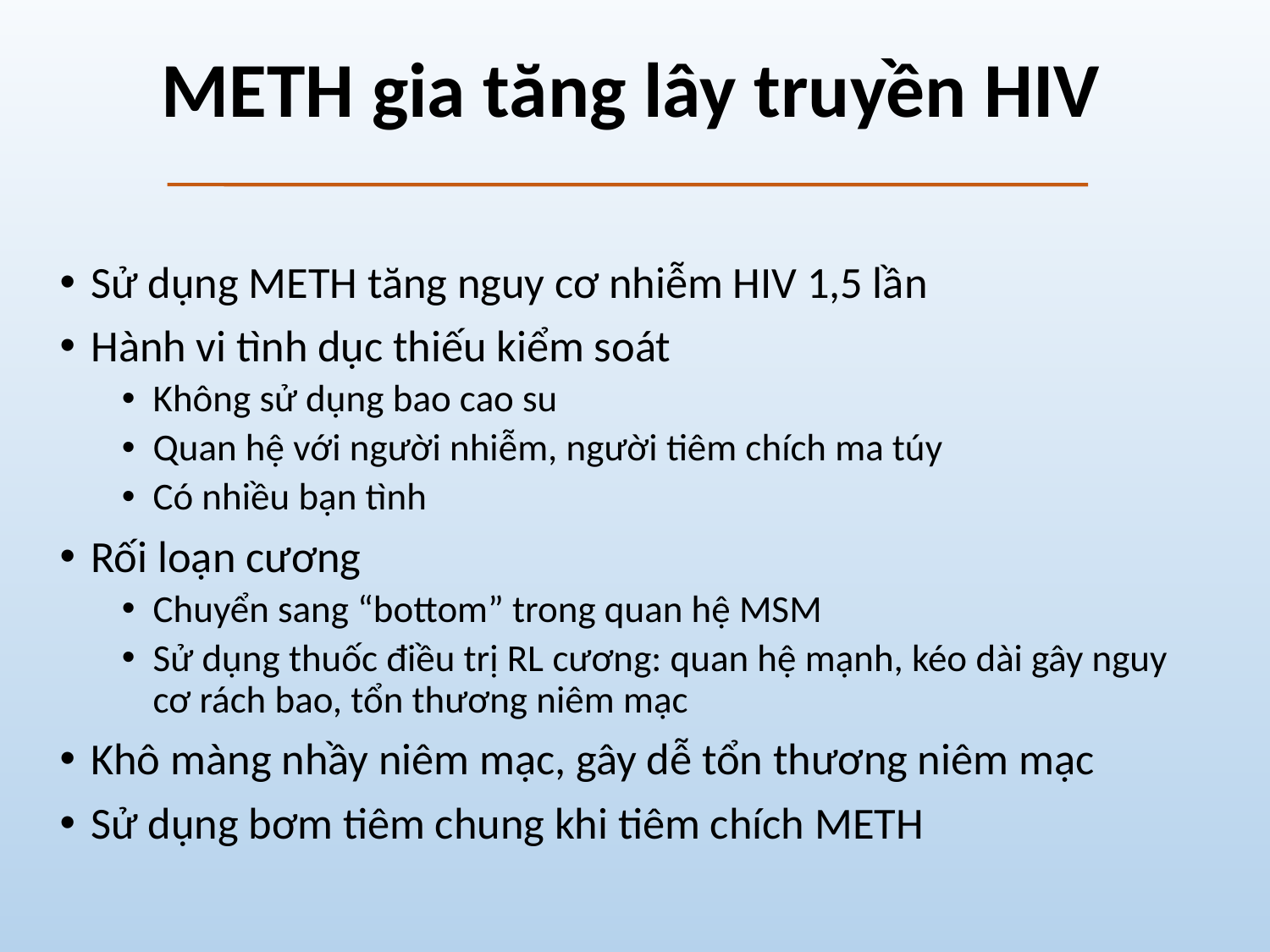

# METH gia tăng lây truyền HIV
Sử dụng METH tăng nguy cơ nhiễm HIV 1,5 lần
Hành vi tình dục thiếu kiểm soát
Không sử dụng bao cao su
Quan hệ với người nhiễm, người tiêm chích ma túy
Có nhiều bạn tình
Rối loạn cương
Chuyển sang “bottom” trong quan hệ MSM
Sử dụng thuốc điều trị RL cương: quan hệ mạnh, kéo dài gây nguy cơ rách bao, tổn thương niêm mạc
Khô màng nhầy niêm mạc, gây dễ tổn thương niêm mạc
Sử dụng bơm tiêm chung khi tiêm chích METH